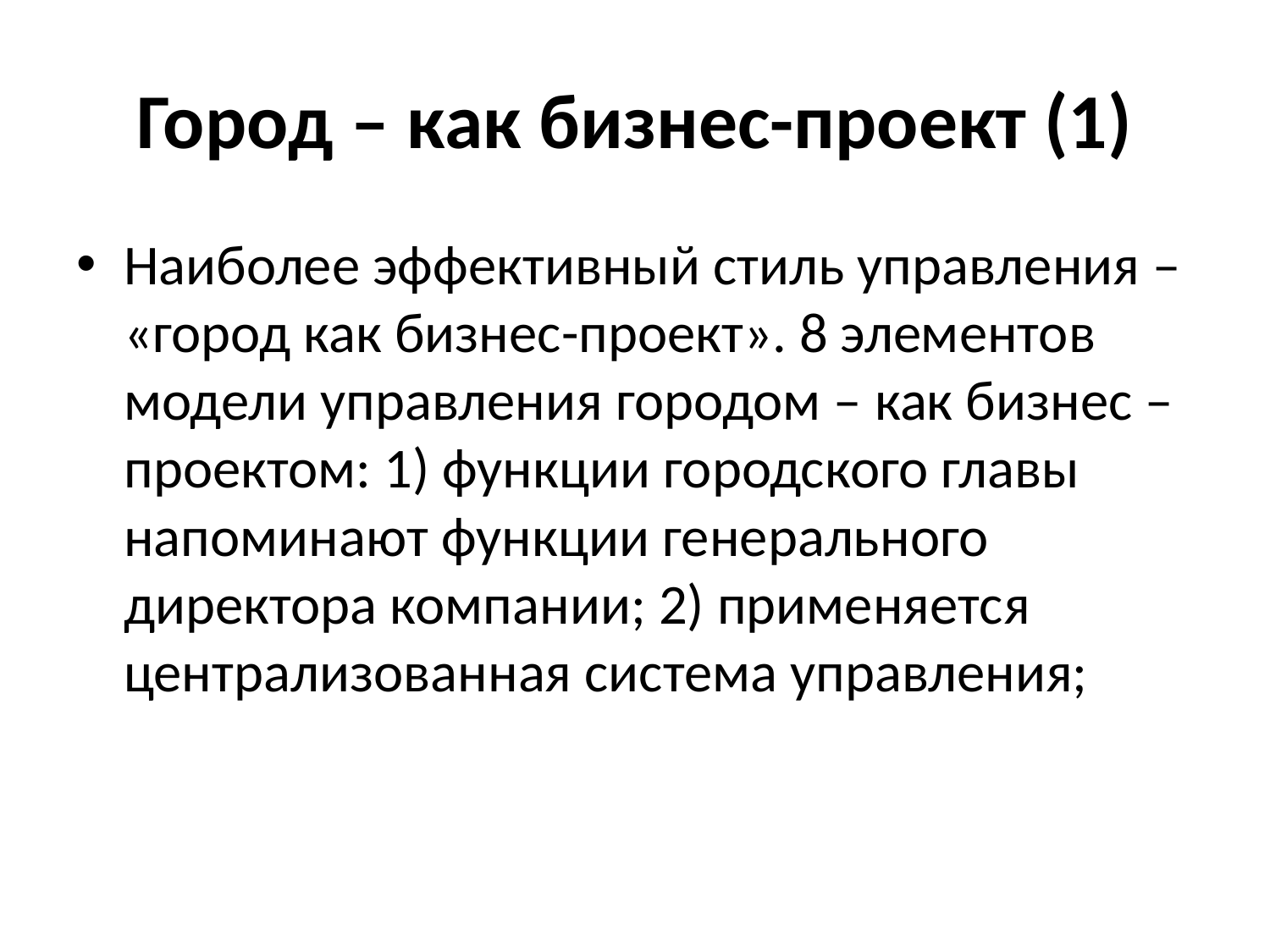

# Город – как бизнес-проект (1)
Наиболее эффективный стиль управления – «город как бизнес-проект». 8 элементов модели управления городом – как бизнес – проектом: 1) функции городского главы напоминают функции генерального директора компании; 2) применяется централизованная система управления;